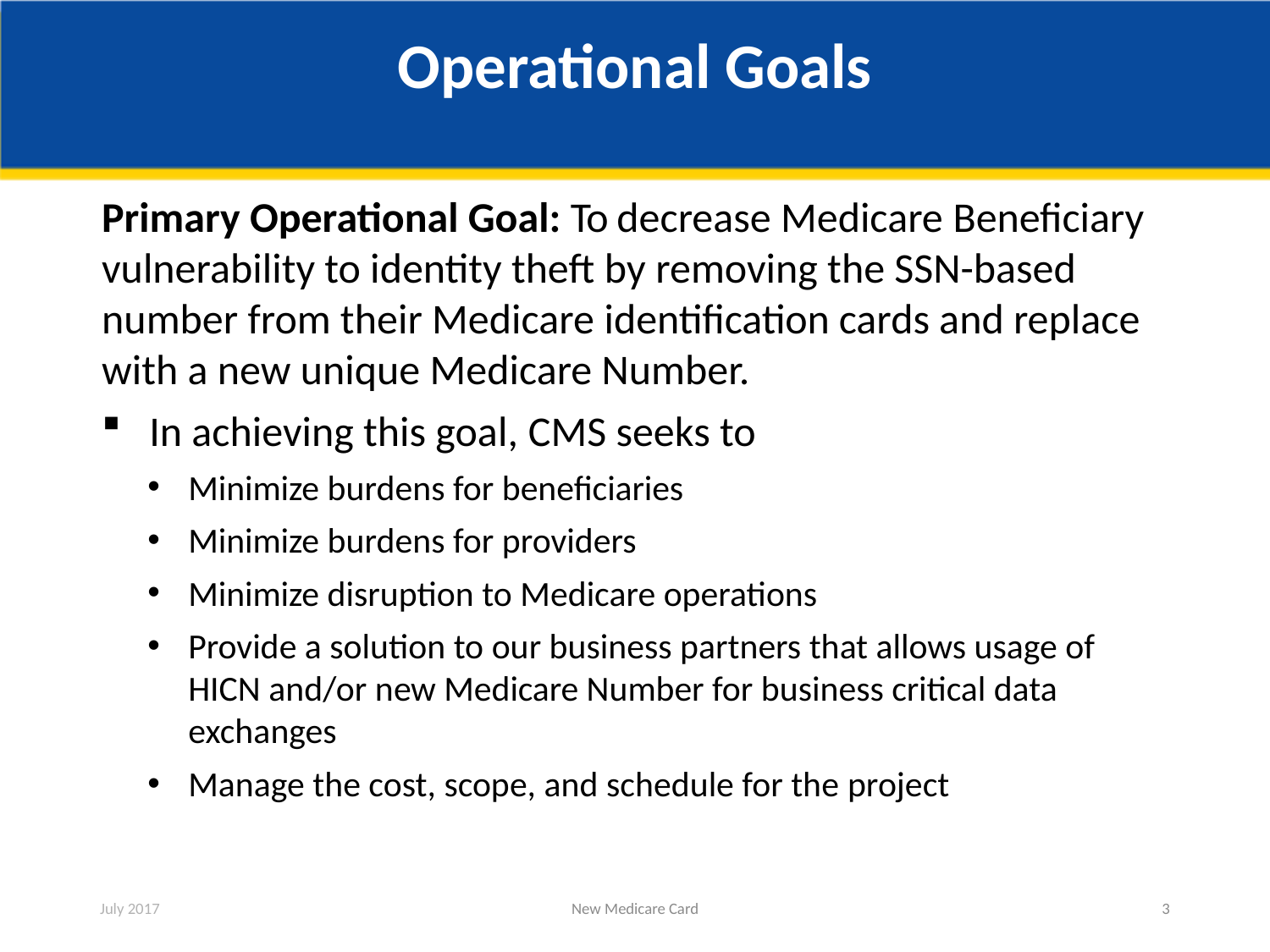

# Operational Goals
Primary Operational Goal: To decrease Medicare Beneficiary vulnerability to identity theft by removing the SSN-based number from their Medicare identification cards and replace with a new unique Medicare Number.
In achieving this goal, CMS seeks to
Minimize burdens for beneficiaries
Minimize burdens for providers
Minimize disruption to Medicare operations
Provide a solution to our business partners that allows usage of  HICN and/or new Medicare Number for business critical data exchanges
Manage the cost, scope, and schedule for the project

July 2017
New Medicare Card
3